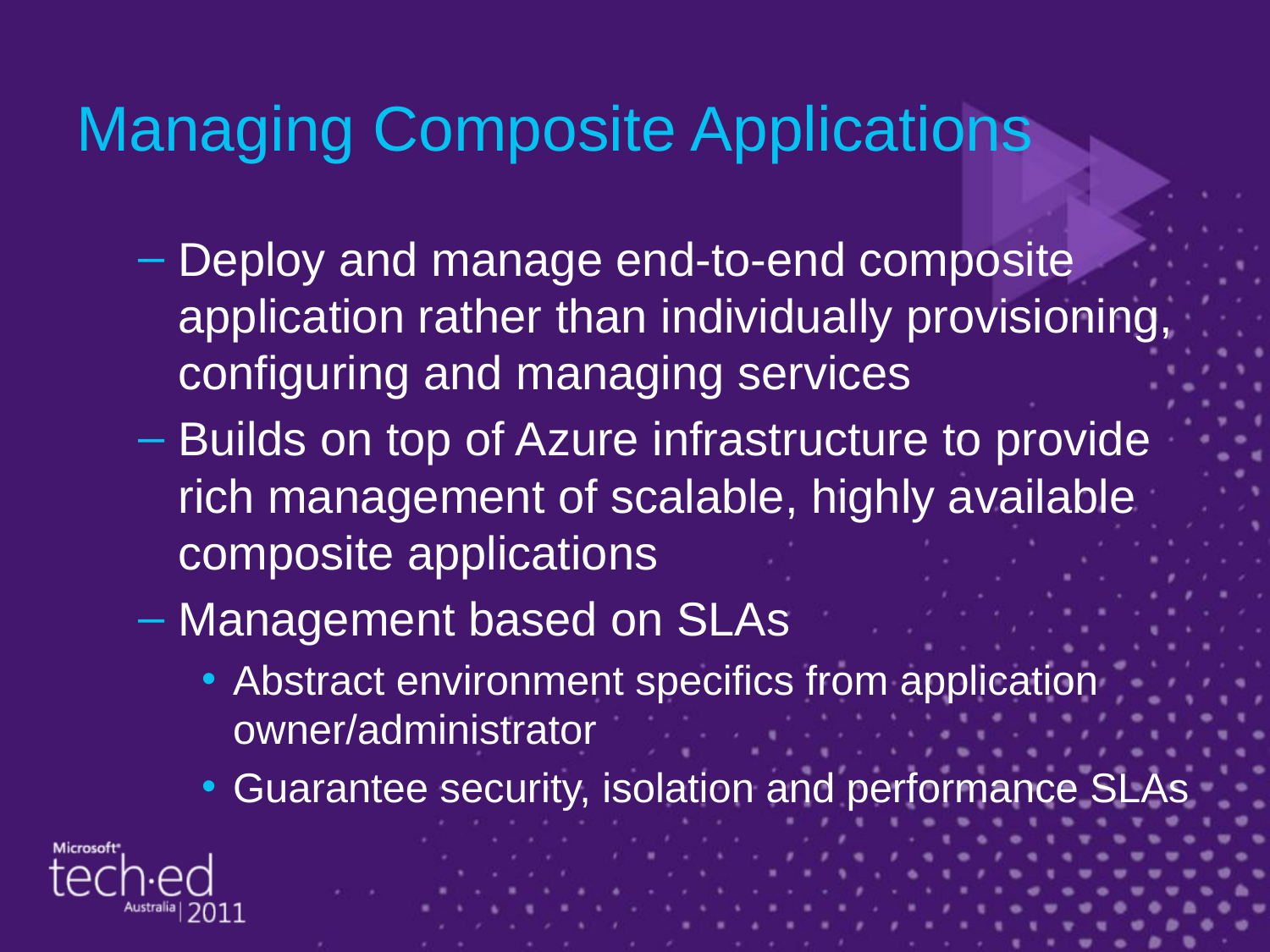

# Managing Composite Applications
Deploy and manage end-to-end composite application rather than individually provisioning, configuring and managing services
Builds on top of Azure infrastructure to provide rich management of scalable, highly available composite applications
Management based on SLAs
Abstract environment specifics from application owner/administrator
Guarantee security, isolation and performance SLAs